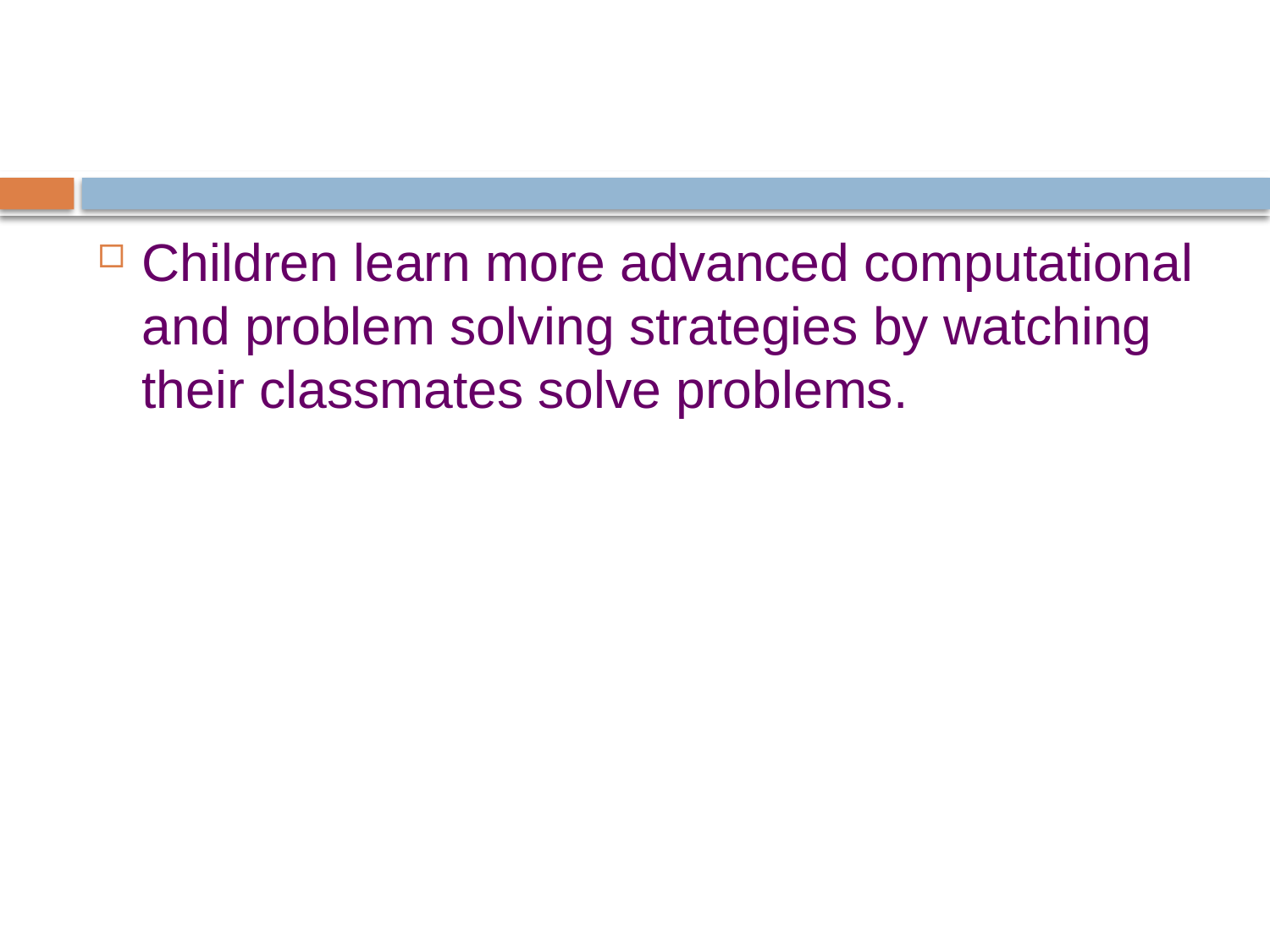

#
Children learn more advanced computational and problem solving strategies by watching their classmates solve problems.